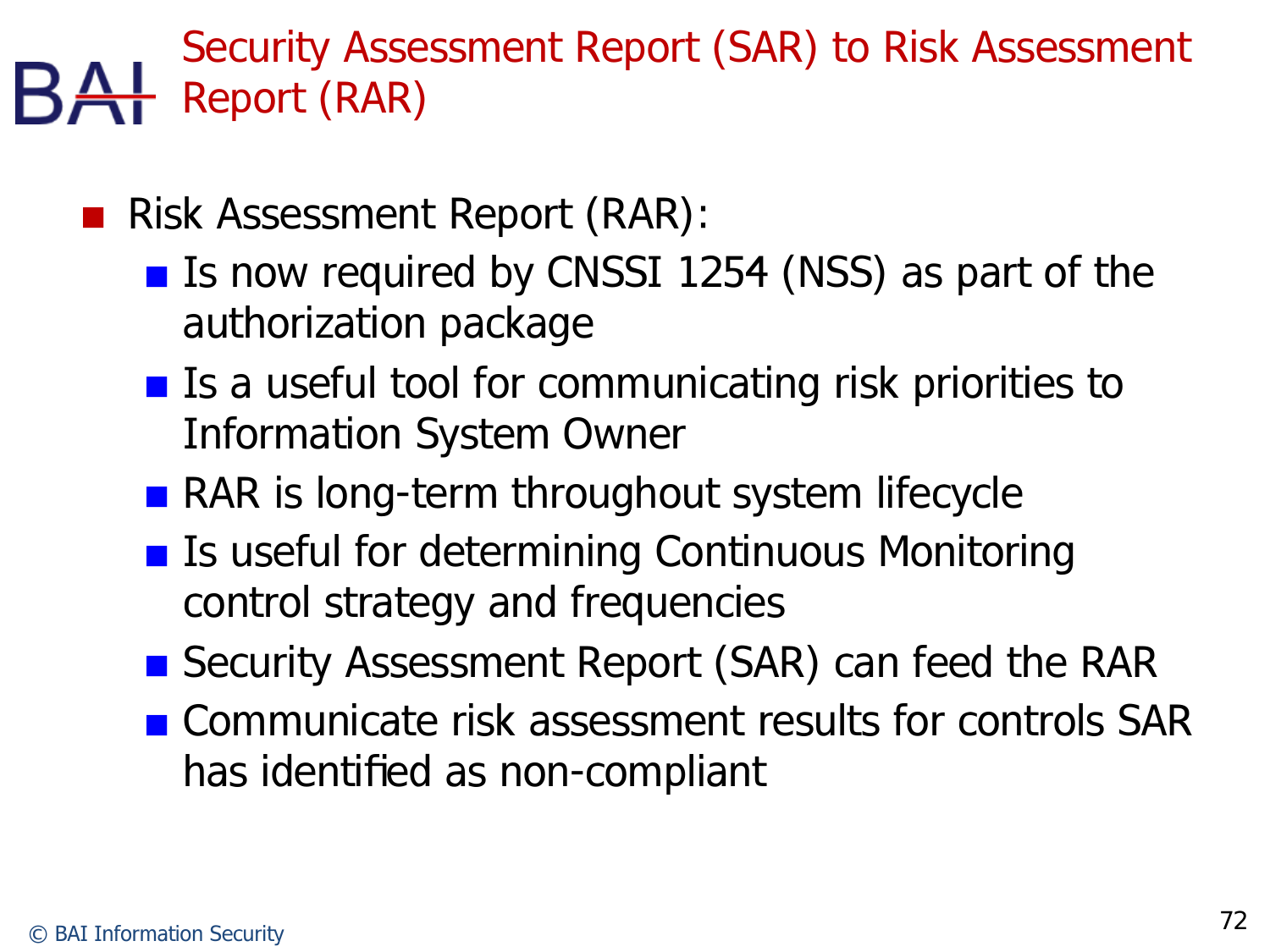

# Security Assessment Report (SAR) to Risk Assessment Report (RAR)
Risk Assessment Report (RAR):
Is now required by CNSSI 1254 (NSS) as part of the authorization package
Is a useful tool for communicating risk priorities to Information System Owner
RAR is long-term throughout system lifecycle
Is useful for determining Continuous Monitoring control strategy and frequencies
Security Assessment Report (SAR) can feed the RAR
Communicate risk assessment results for controls SAR has identified as non-compliant